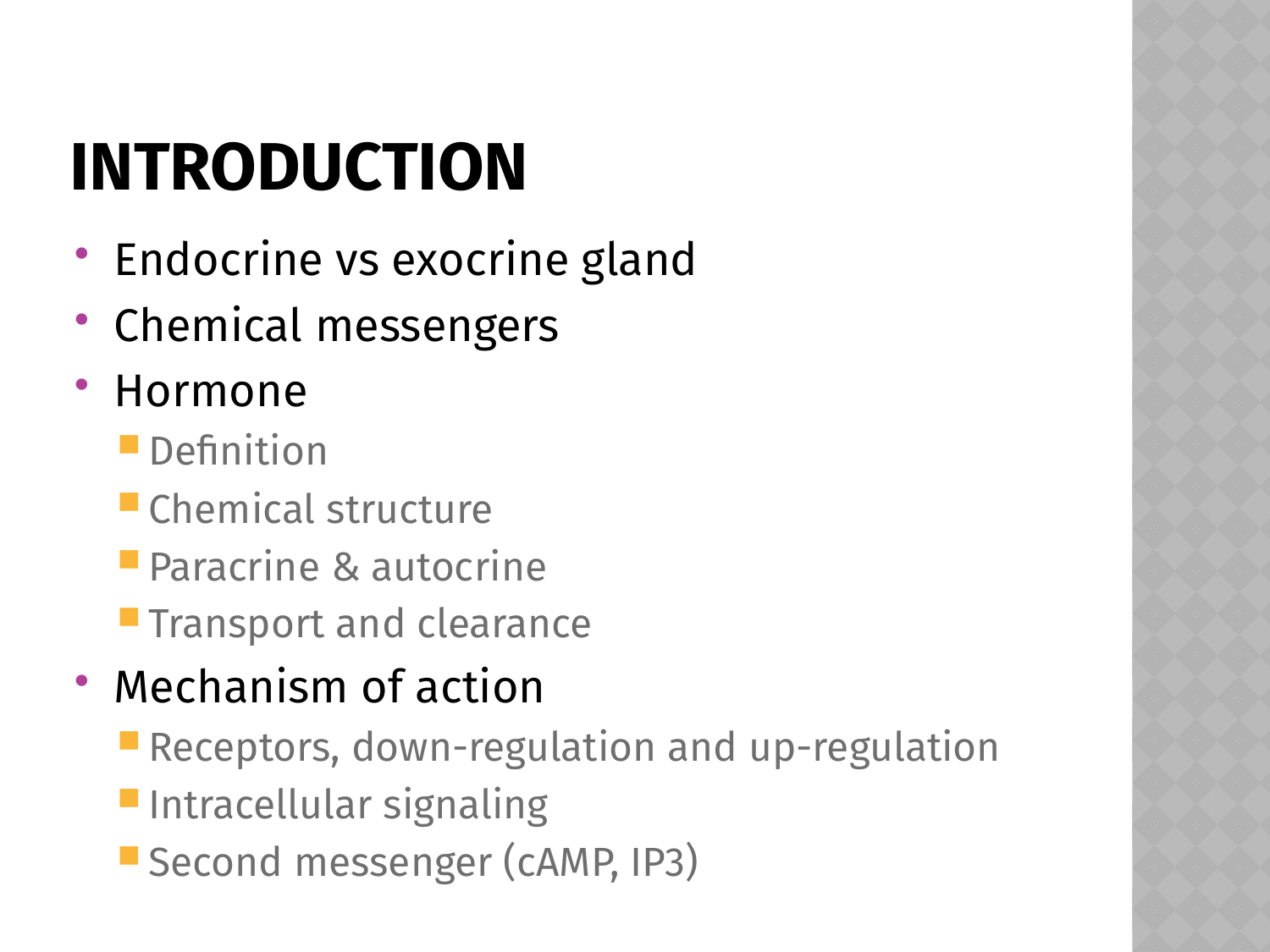

# Introduction
Endocrine vs exocrine gland
Chemical messengers
Hormone
Definition
Chemical structure
Paracrine & autocrine
Transport and clearance
Mechanism of action
Receptors, down-regulation and up-regulation
Intracellular signaling
Second messenger (cAMP, IP3)